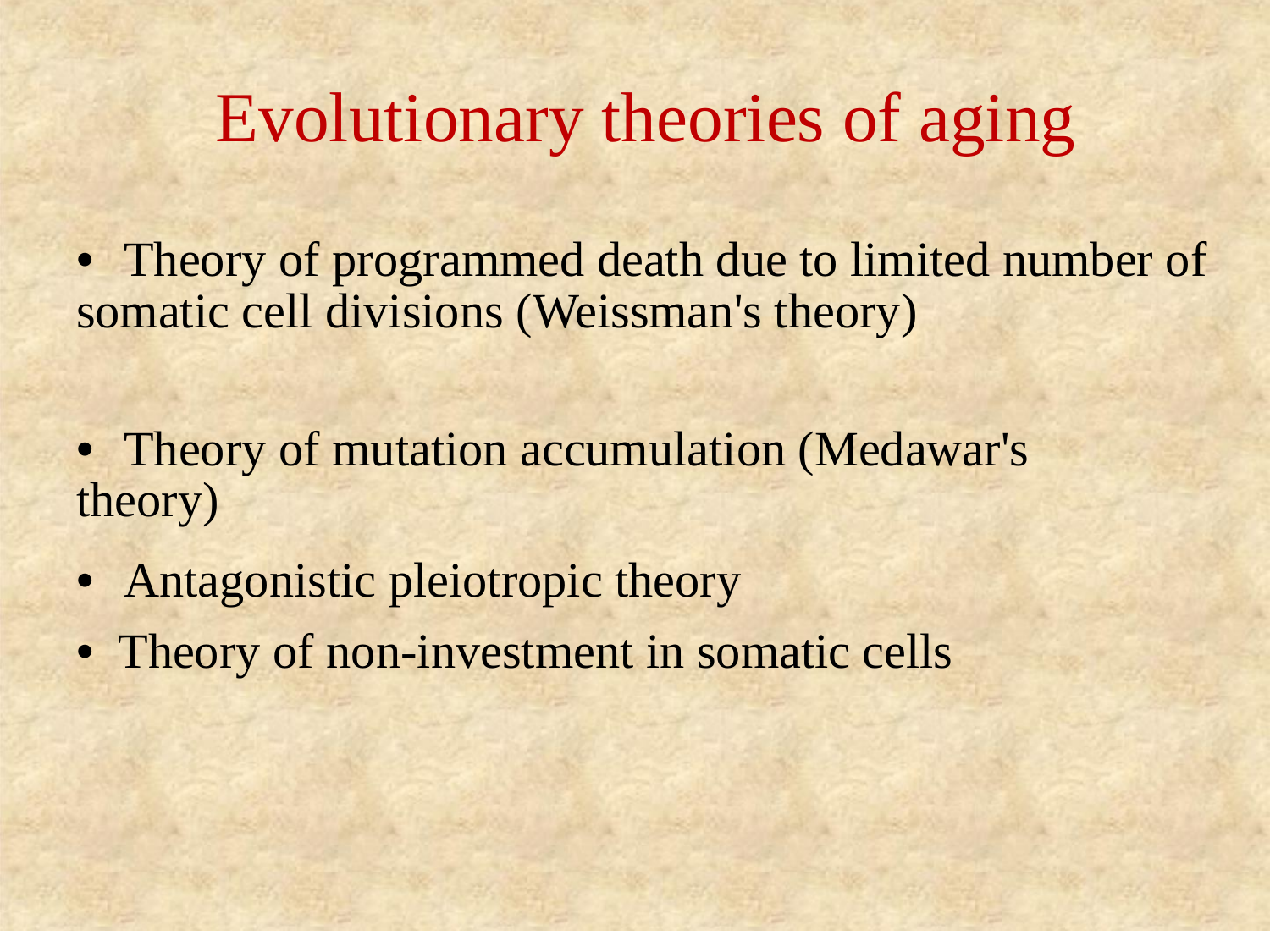

Evolutionary theories of aging

• Theory of programmed death due to limited number of somatic cell divisions (Weissman's theory)
• Theory of mutation accumulation (Medawar's theory)

• Antagonistic pleiotropic theory

•  Theory of non-investment in somatic cells